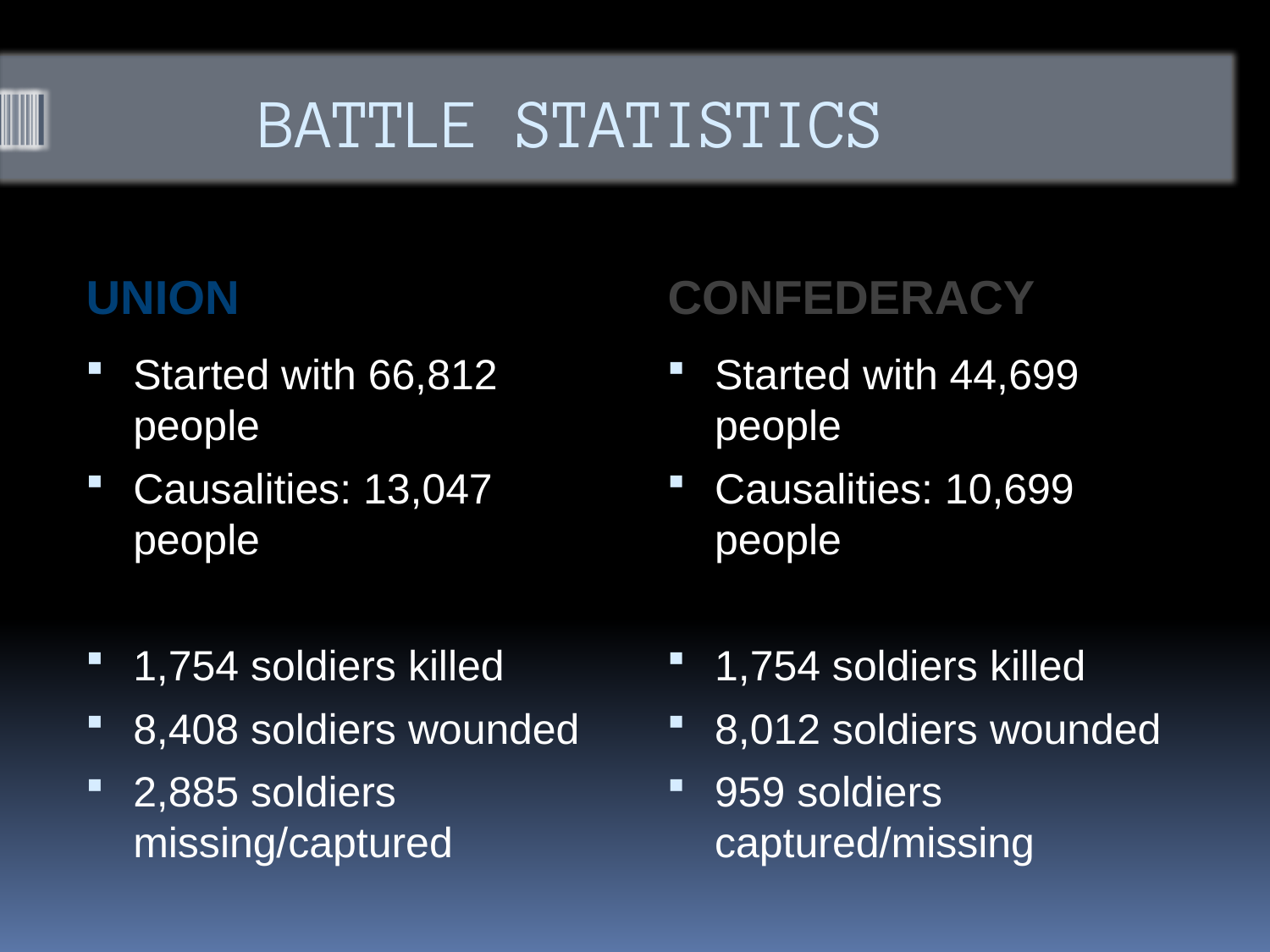

# BATTLE STATISTICS
UNION
CONFEDERACY
Started with 66,812 people
Causalities: 13,047  people

1,754 soldiers killed
8,408 soldiers wounded
2,885 soldiers missing/captured
Started with 44,699 people
Causalities: 10,699 people

1,754 soldiers killed
8,012 soldiers wounded
959 soldiers captured/missing